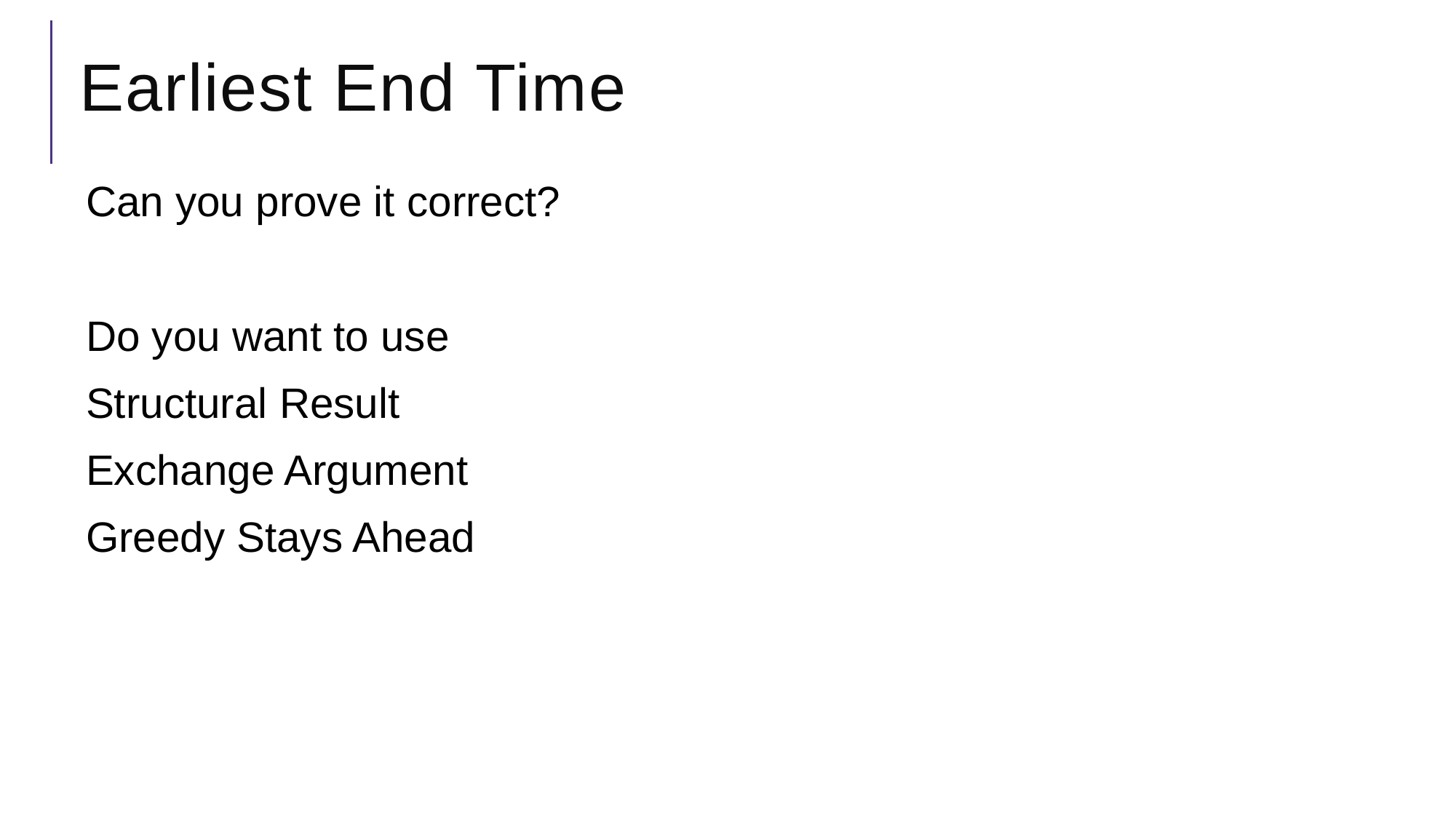

# Earliest End Time
Can you prove it correct?

Do you want to use
Structural Result
Exchange Argument
Greedy Stays Ahead